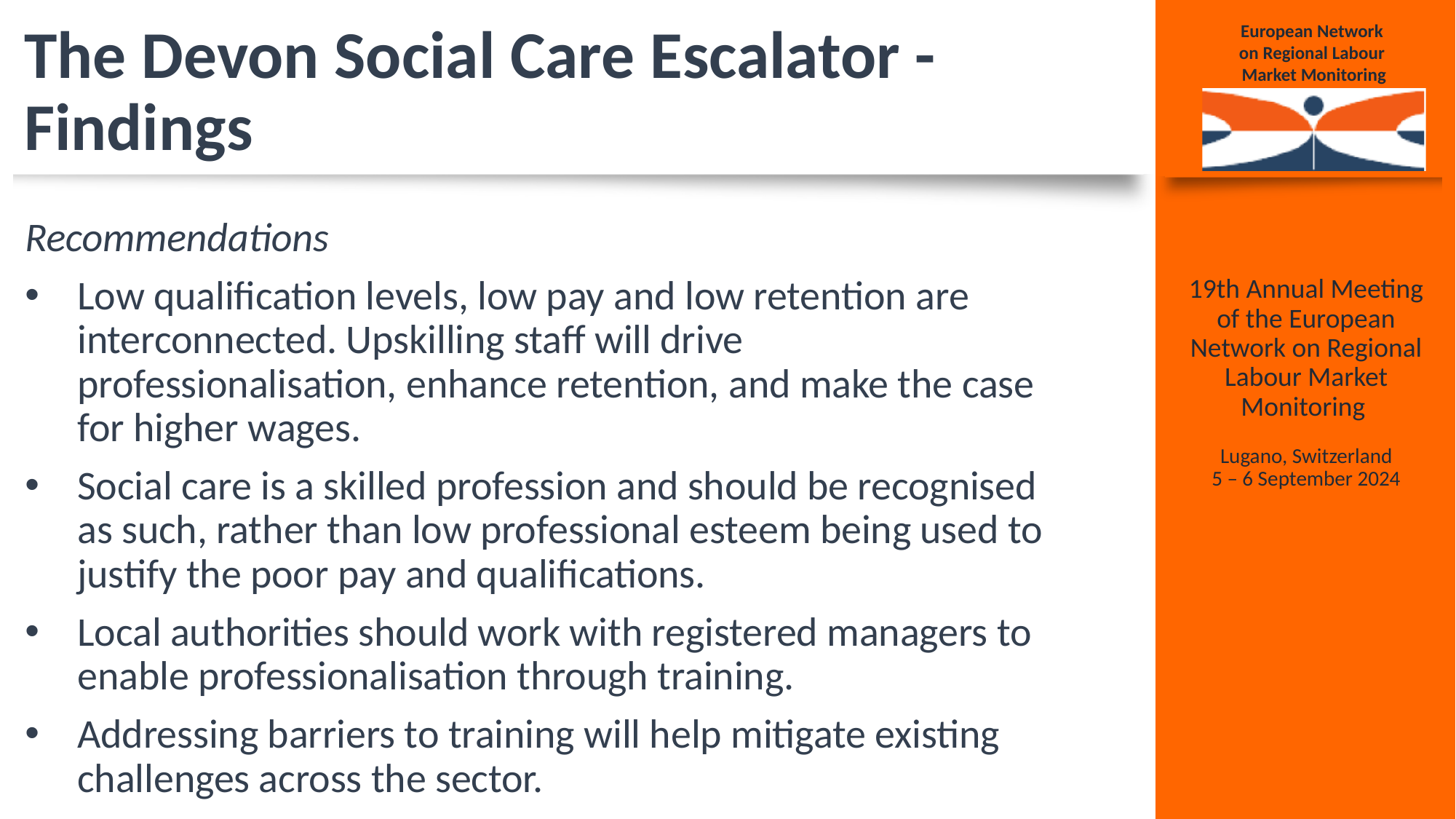

# The Devon Social Care Escalator - Findings
Recommendations
Low qualification levels, low pay and low retention are interconnected. Upskilling staff will drive professionalisation, enhance retention, and make the case for higher wages.
Social care is a skilled profession and should be recognised as such, rather than low professional esteem being used to justify the poor pay and qualifications.
Local authorities should work with registered managers to enable professionalisation through training.
Addressing barriers to training will help mitigate existing challenges across the sector.